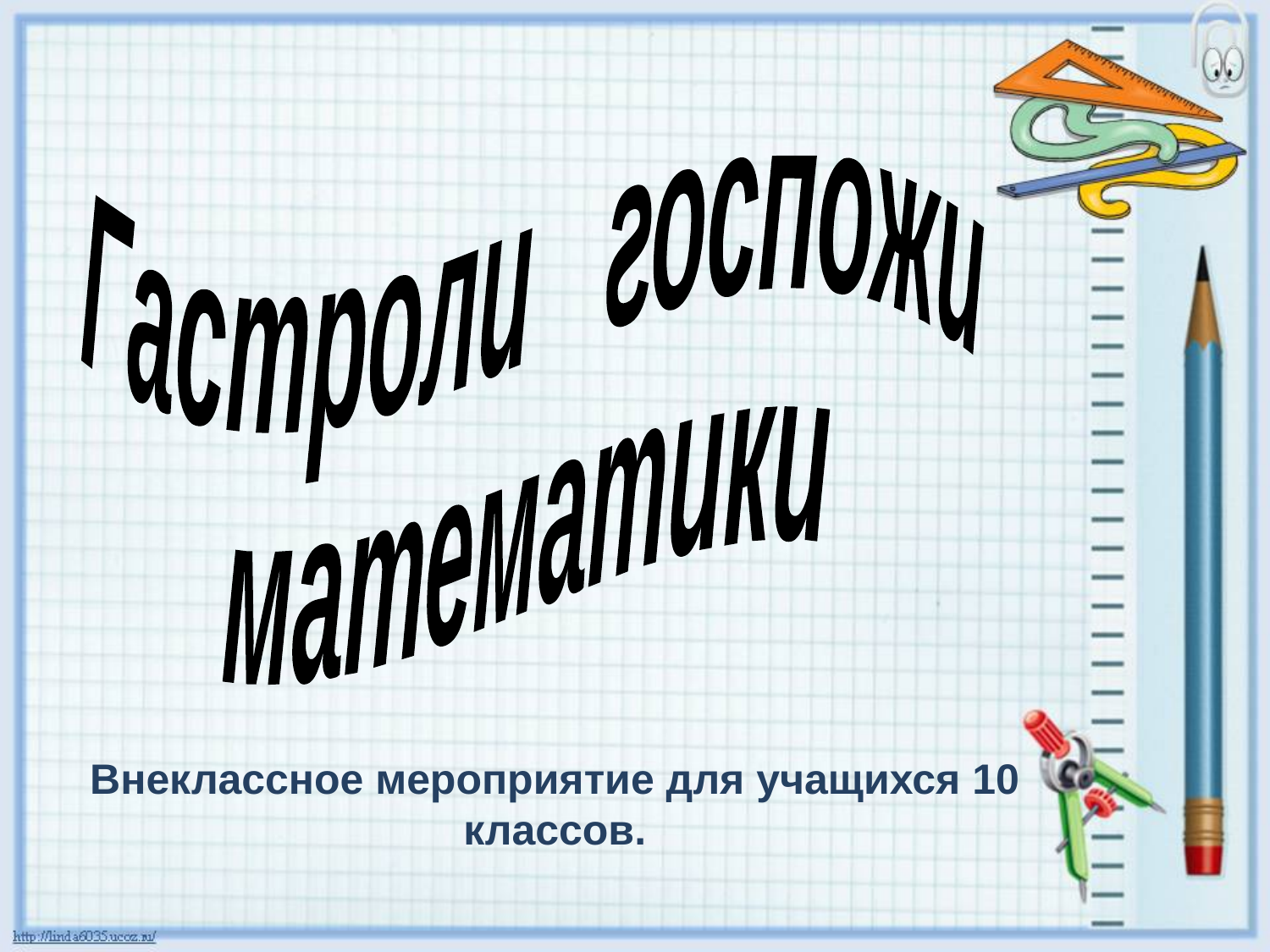

Гастроли   госпожи
математики
Внеклассное мероприятие для учащихся 10 классов.